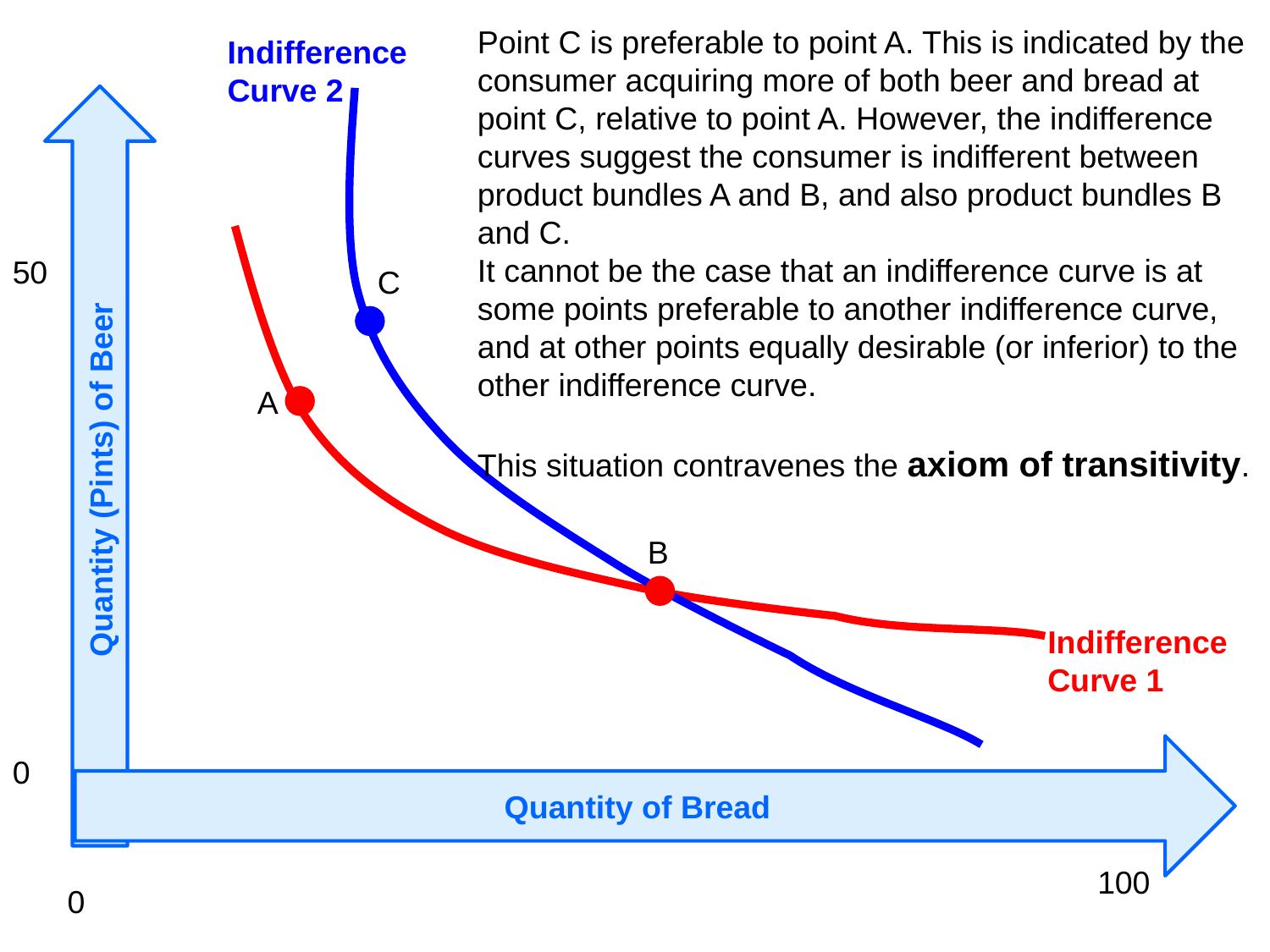

Point C is preferable to point A. This is indicated by the consumer acquiring more of both beer and bread at point C, relative to point A. However, the indifference curves suggest the consumer is indifferent between product bundles A and B, and also product bundles B and C.
It cannot be the case that an indifference curve is at some points preferable to another indifference curve, and at other points equally desirable (or inferior) to the other indifference curve.

This situation contravenes the axiom of transitivity.
Indifference Curve 2
Quantity (Pints) of Beer

50
C

A

B

Indifference Curve 1
Quantity of Bread
0
100
0